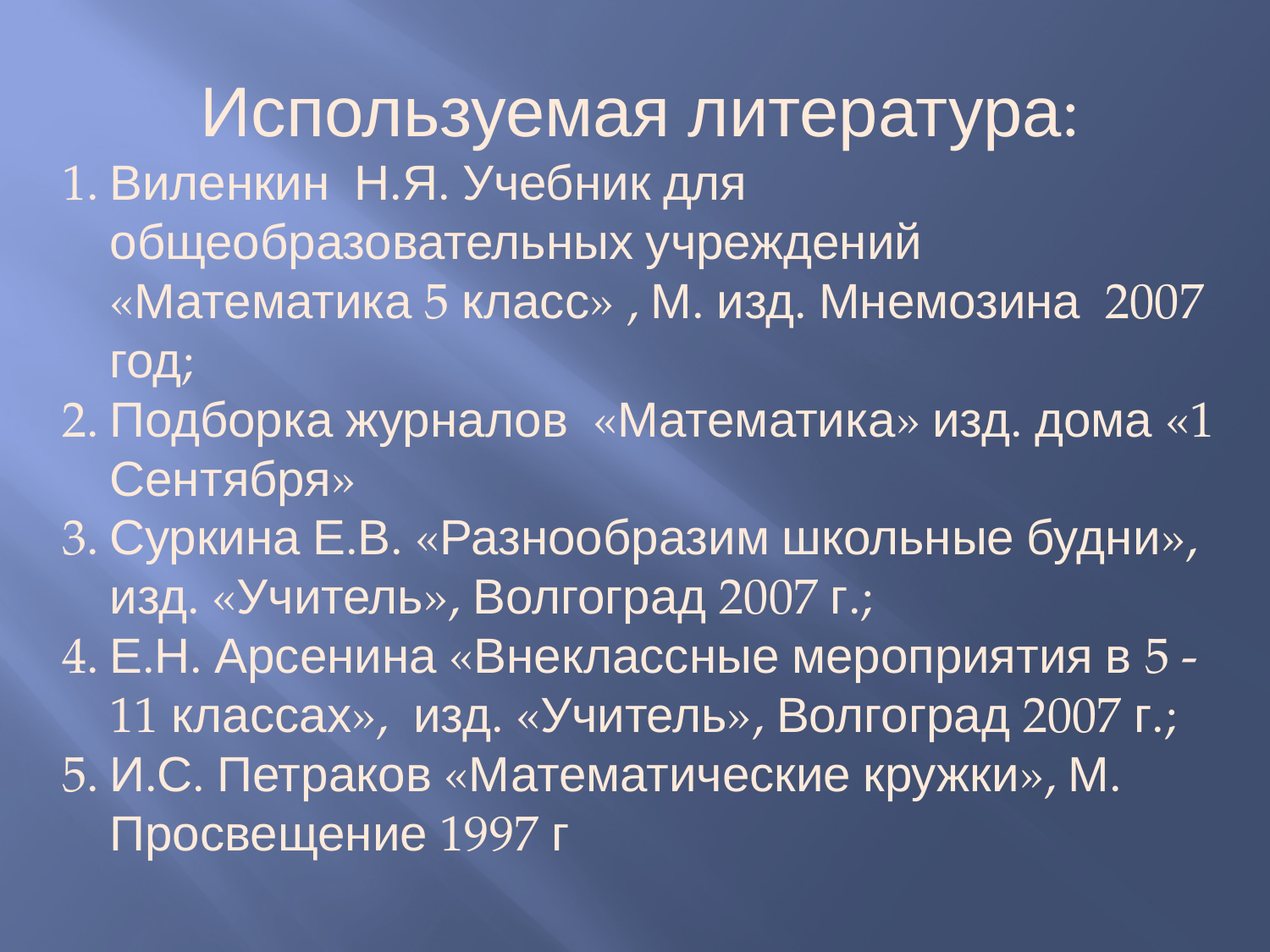

Используемая литература:
Виленкин  Н.Я. Учебник для общеобразовательных учреждений  «Математика 5 класс» , М. изд. Мнемозина  2007 год;
Подборка журналов  «Математика» изд. дома «1 Сентября»
Суркина Е.В. «Разнообразим школьные будни», изд. «Учитель», Волгоград 2007 г.;
Е.Н. Арсенина «Внеклассные мероприятия в 5 -11 классах»,  изд. «Учитель», Волгоград 2007 г.;
И.С. Петраков «Математические кружки», М. Просвещение 1997 г